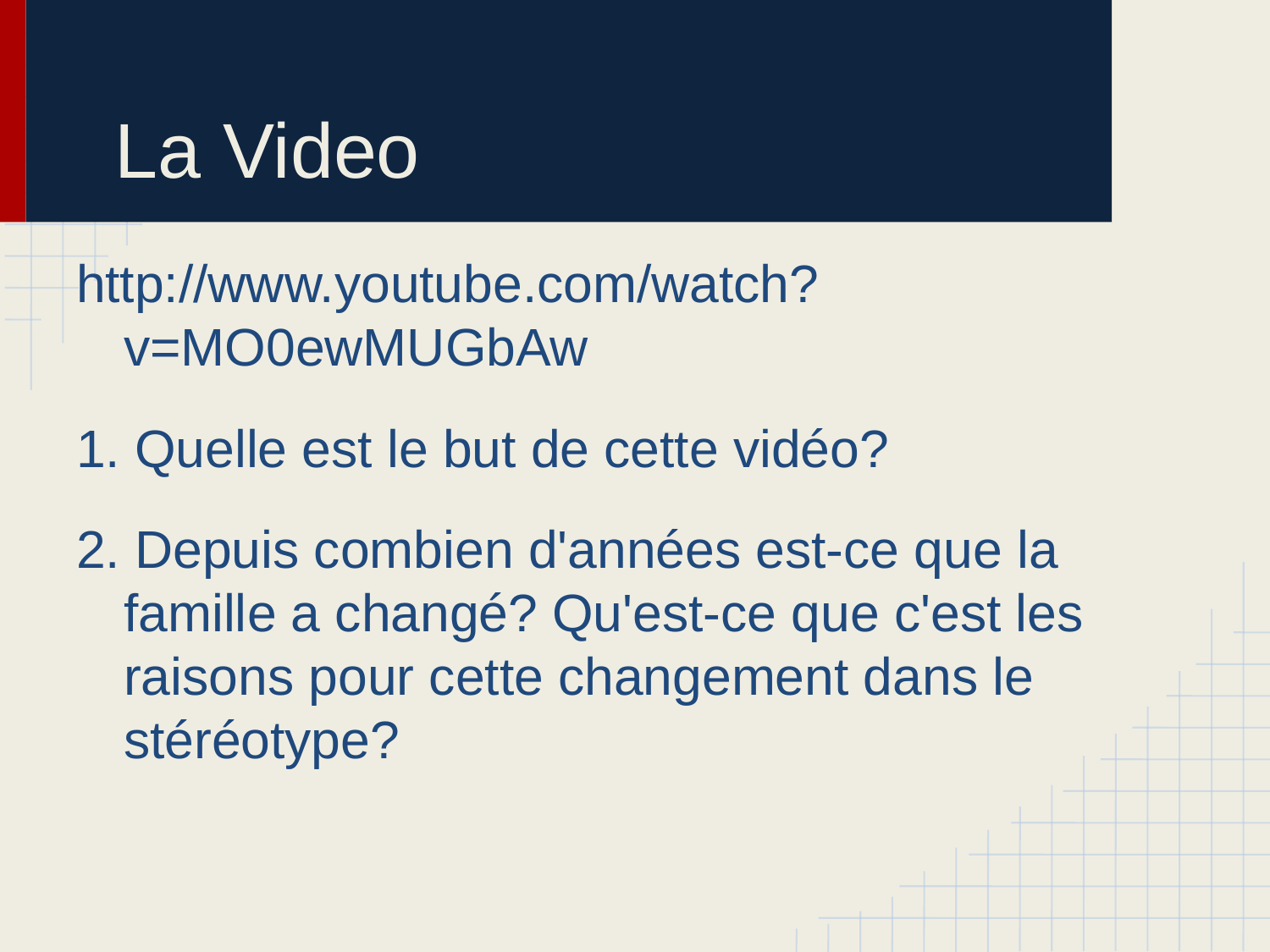

# La Video
http://www.youtube.com/watch?v=MO0ewMUGbAw

1. Quelle est le but de cette vidéo?

2. Depuis combien d'années est-ce que la famille a changé? Qu'est-ce que c'est les raisons pour cette changement dans le stéréotype?
éé